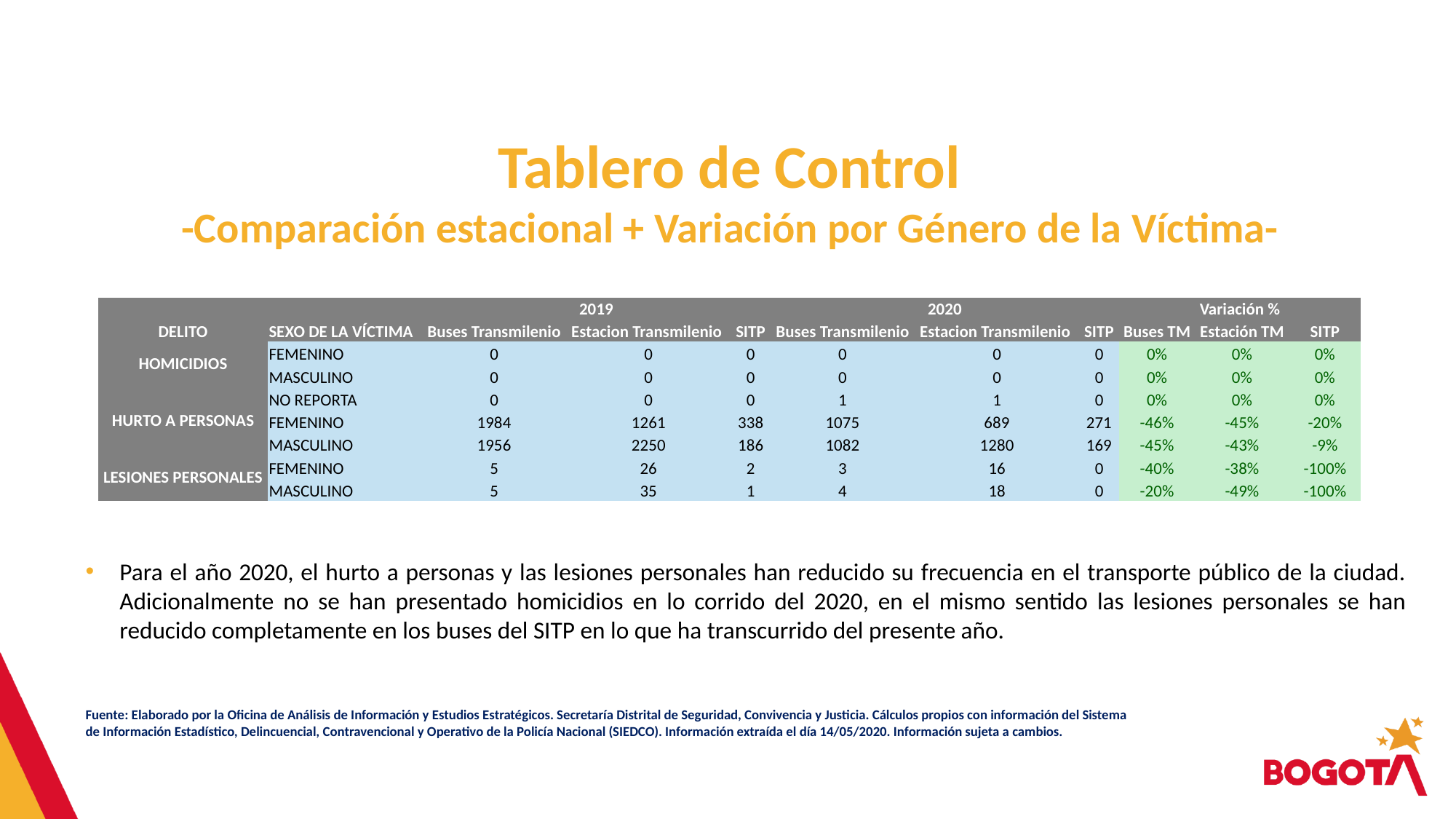

Tablero de Control
-Comparación estacional + Variación por Género de la Víctima-
|  |  | 2019 |  |  | 2020 |  |  | Variación % |  |  |
| --- | --- | --- | --- | --- | --- | --- | --- | --- | --- | --- |
| DELITO | SEXO DE LA VÍCTIMA | Buses Transmilenio | Estacion Transmilenio | SITP | Buses Transmilenio | Estacion Transmilenio | SITP | Buses TM | Estación TM | SITP |
| HOMICIDIOS | FEMENINO | 0 | 0 | 0 | 0 | 0 | 0 | 0% | 0% | 0% |
|  | MASCULINO | 0 | 0 | 0 | 0 | 0 | 0 | 0% | 0% | 0% |
| HURTO A PERSONAS | NO REPORTA | 0 | 0 | 0 | 1 | 1 | 0 | 0% | 0% | 0% |
|  | FEMENINO | 1984 | 1261 | 338 | 1075 | 689 | 271 | -46% | -45% | -20% |
|  | MASCULINO | 1956 | 2250 | 186 | 1082 | 1280 | 169 | -45% | -43% | -9% |
| LESIONES PERSONALES | FEMENINO | 5 | 26 | 2 | 3 | 16 | 0 | -40% | -38% | -100% |
|  | MASCULINO | 5 | 35 | 1 | 4 | 18 | 0 | -20% | -49% | -100% |
Para el año 2020, el hurto a personas y las lesiones personales han reducido su frecuencia en el transporte público de la ciudad. Adicionalmente no se han presentado homicidios en lo corrido del 2020, en el mismo sentido las lesiones personales se han reducido completamente en los buses del SITP en lo que ha transcurrido del presente año.
Fuente: Elaborado por la Oficina de Análisis de Información y Estudios Estratégicos. Secretaría Distrital de Seguridad, Convivencia y Justicia. Cálculos propios con información del Sistema de Información Estadístico, Delincuencial, Contravencional y Operativo de la Policía Nacional (SIEDCO). Información extraída el día 14/05/2020. Información sujeta a cambios.